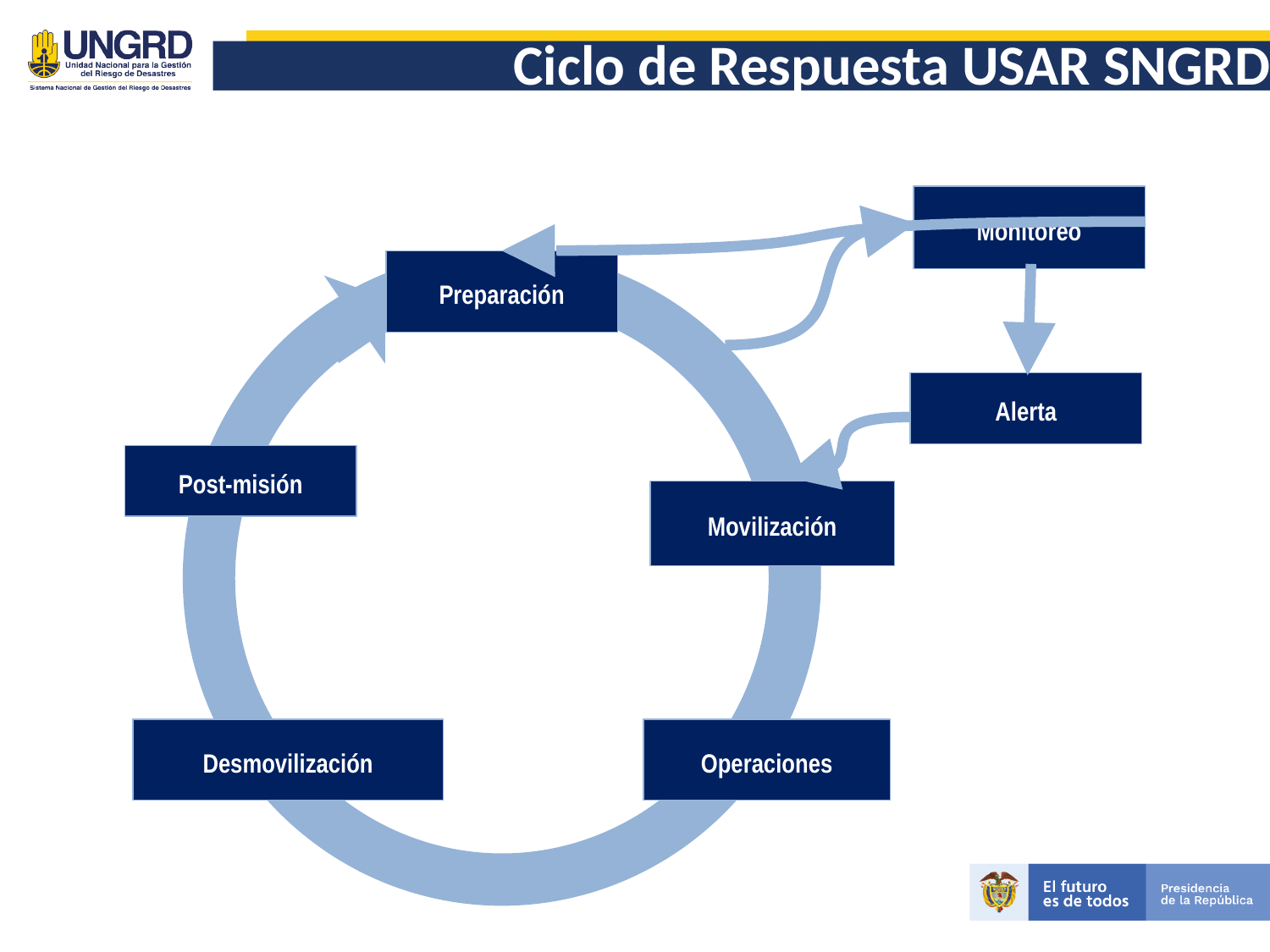

Ciclo de Respuesta USAR SNGRD
Monitoreo
Preparación

Alerta
Post-misión
Movilización
Desmovilización
Operaciones